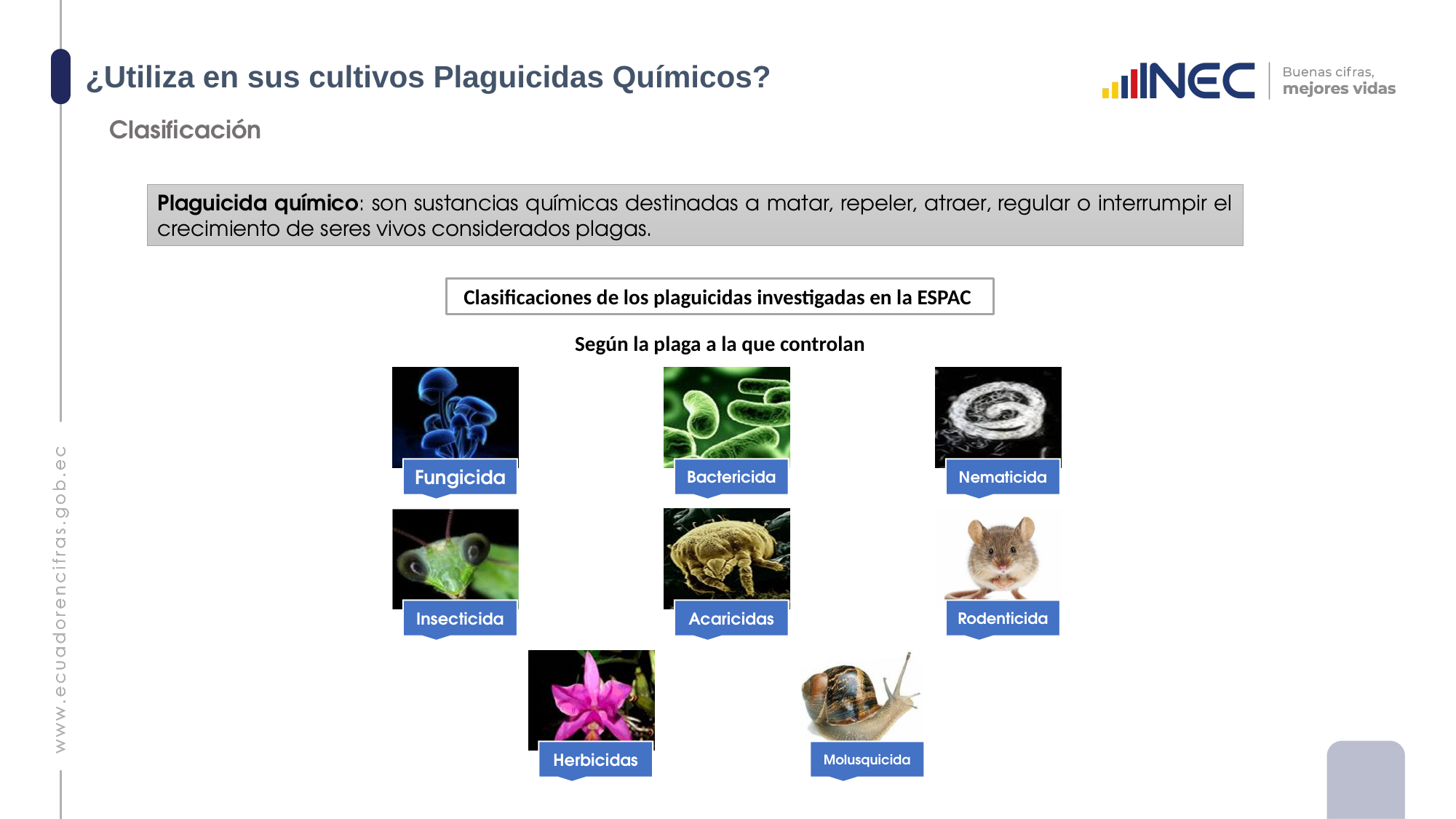

# ¿Utiliza en sus cultivos Plaguicidas Químicos?
Clasificación
Plaguicida químico: son sustancias químicas destinadas a matar, repeler, atraer, regular o interrumpir el crecimiento de seres vivos considerados plagas.
Clasificaciones de los plaguicidas investigadas en la ESPAC
Según la plaga a la que controlan
Fungicida
Acaricidas
Herbicidas
Bactericida
Nematicida
Insecticida
Rodenticida
Molusquicida